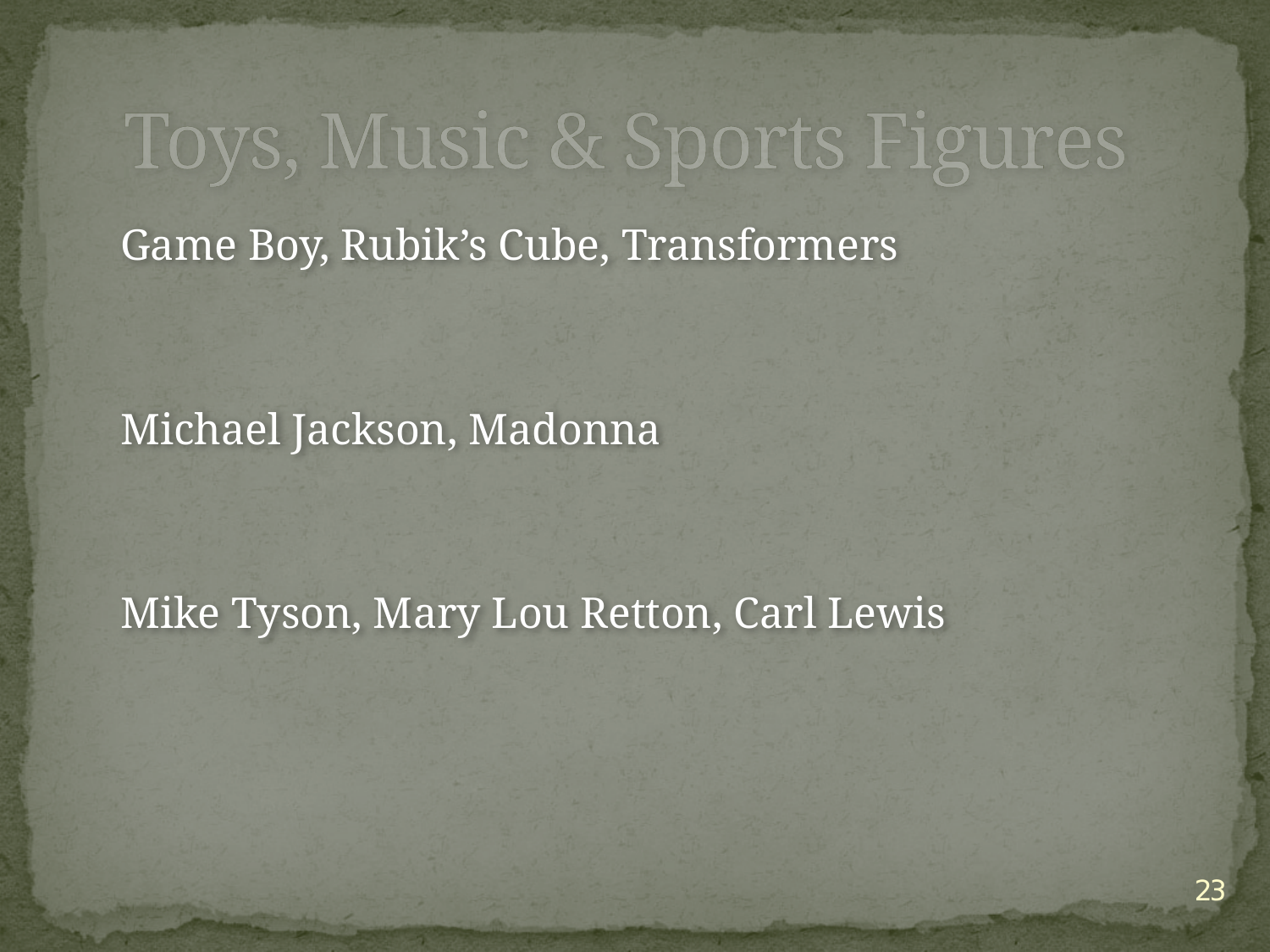

# Toys, Music & Sports Figures
    Game Boy, Rubik’s Cube, Transformers

    Michael Jackson, Madonna

    Mike Tyson, Mary Lou Retton, Carl Lewis

23